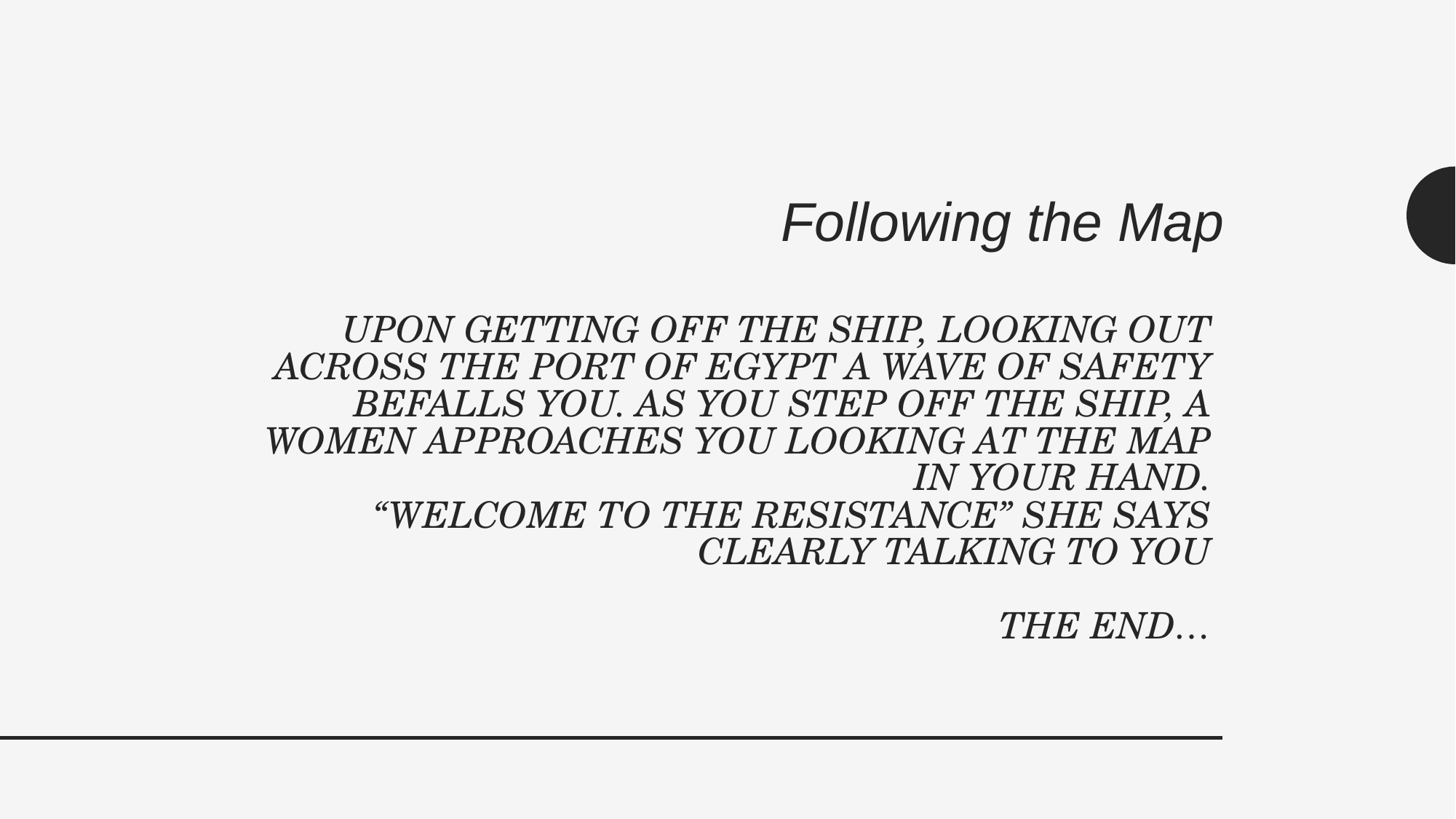

Following the Map
# Upon getting off the ship, looking out across the port of Egypt a wave of safety befalls you. As you step off the ship, a women approaches you looking at the map in your hand. “welcome to the resistance” she says clearly talking to you The end…